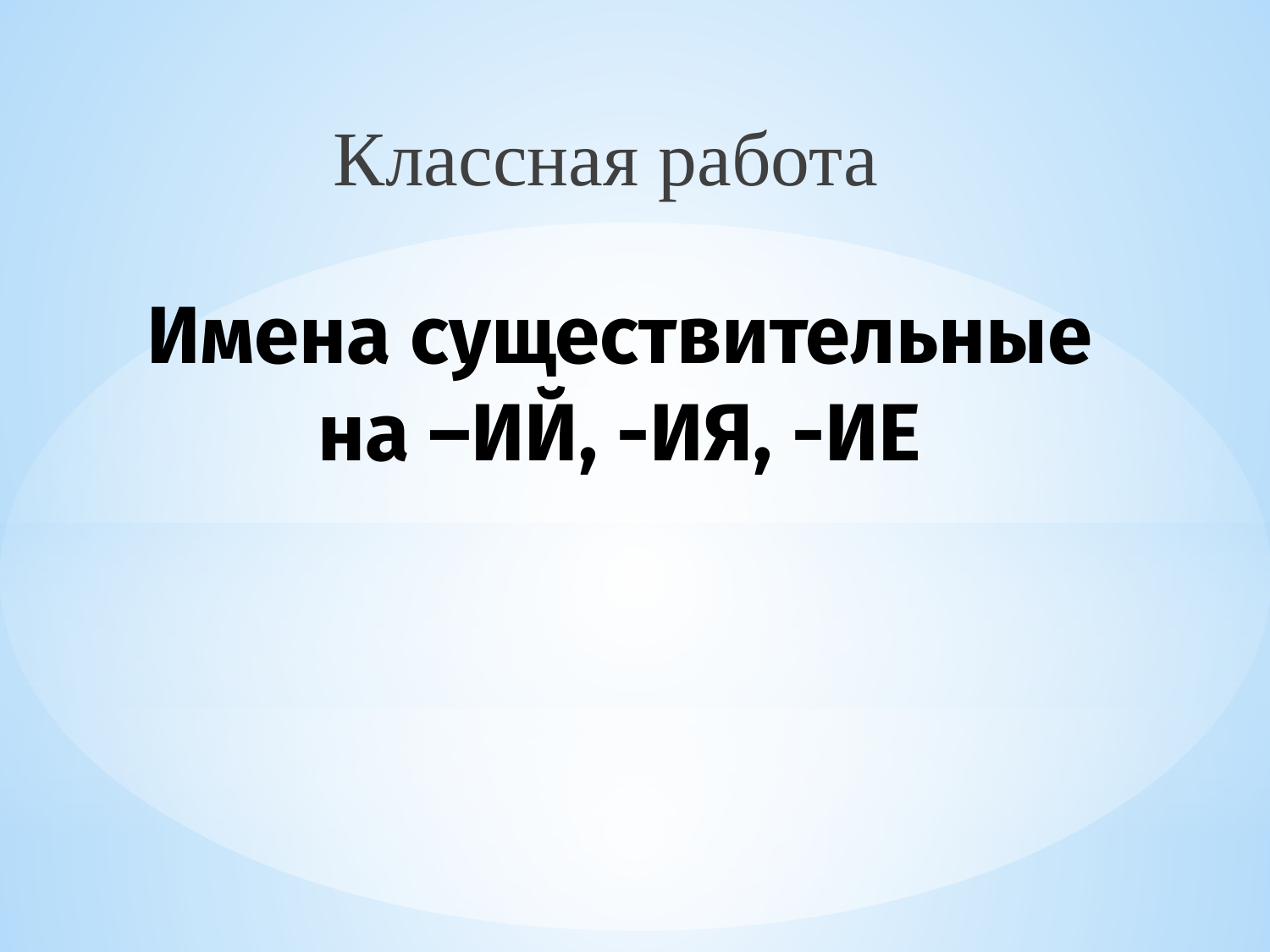

Классная работа
# Имена существительные на –ИЙ, -ИЯ, -ИЕ